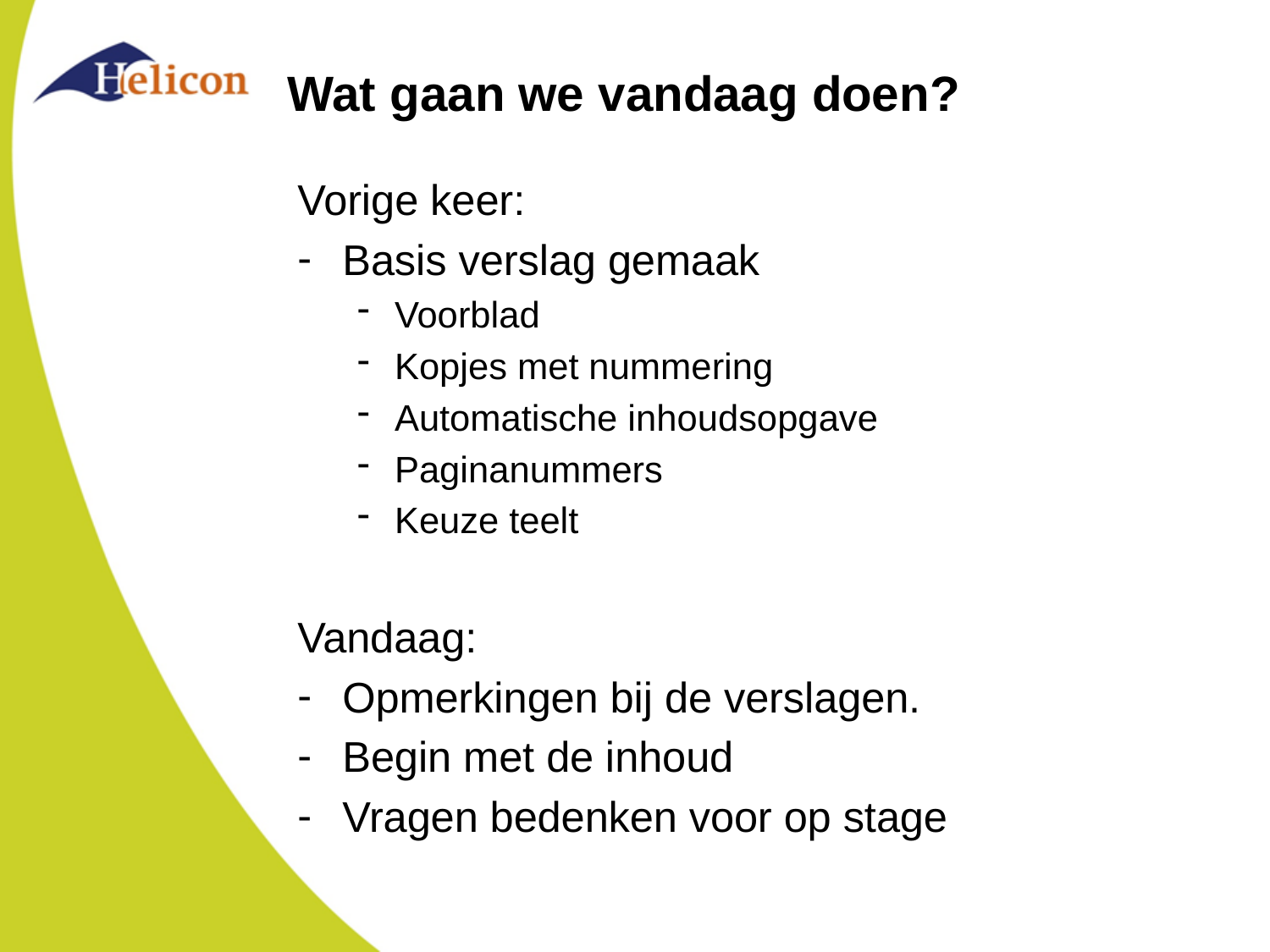

# Wat gaan we vandaag doen?
Vorige keer:
Basis verslag gemaak
Voorblad
Kopjes met nummering
Automatische inhoudsopgave
Paginanummers
Keuze teelt

Vandaag:
Opmerkingen bij de verslagen.
Begin met de inhoud
Vragen bedenken voor op stage